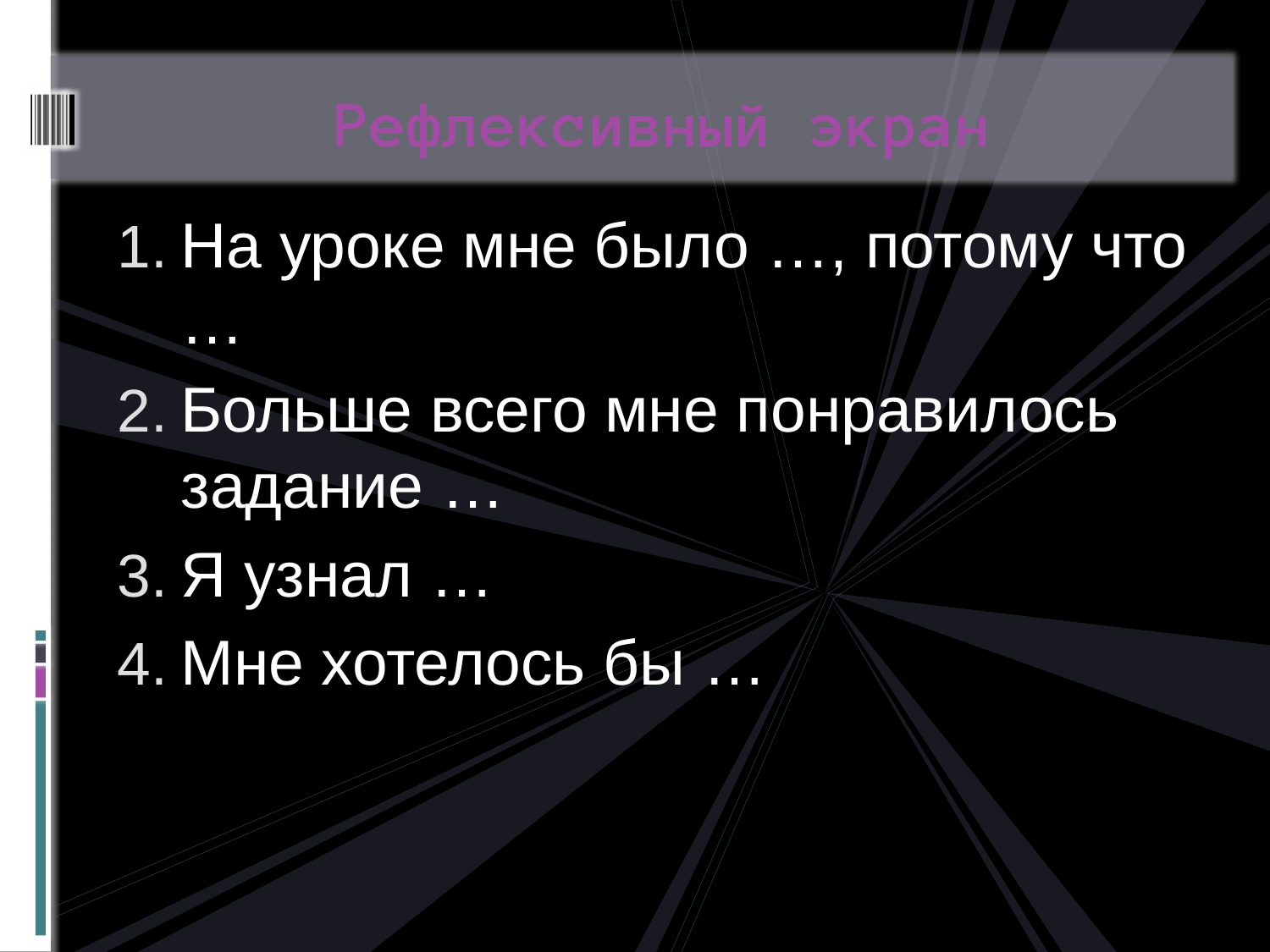

# Рефлексивный экран
На уроке мне было …, потому что …
Больше всего мне понравилось задание …
Я узнал …
Мне хотелось бы …